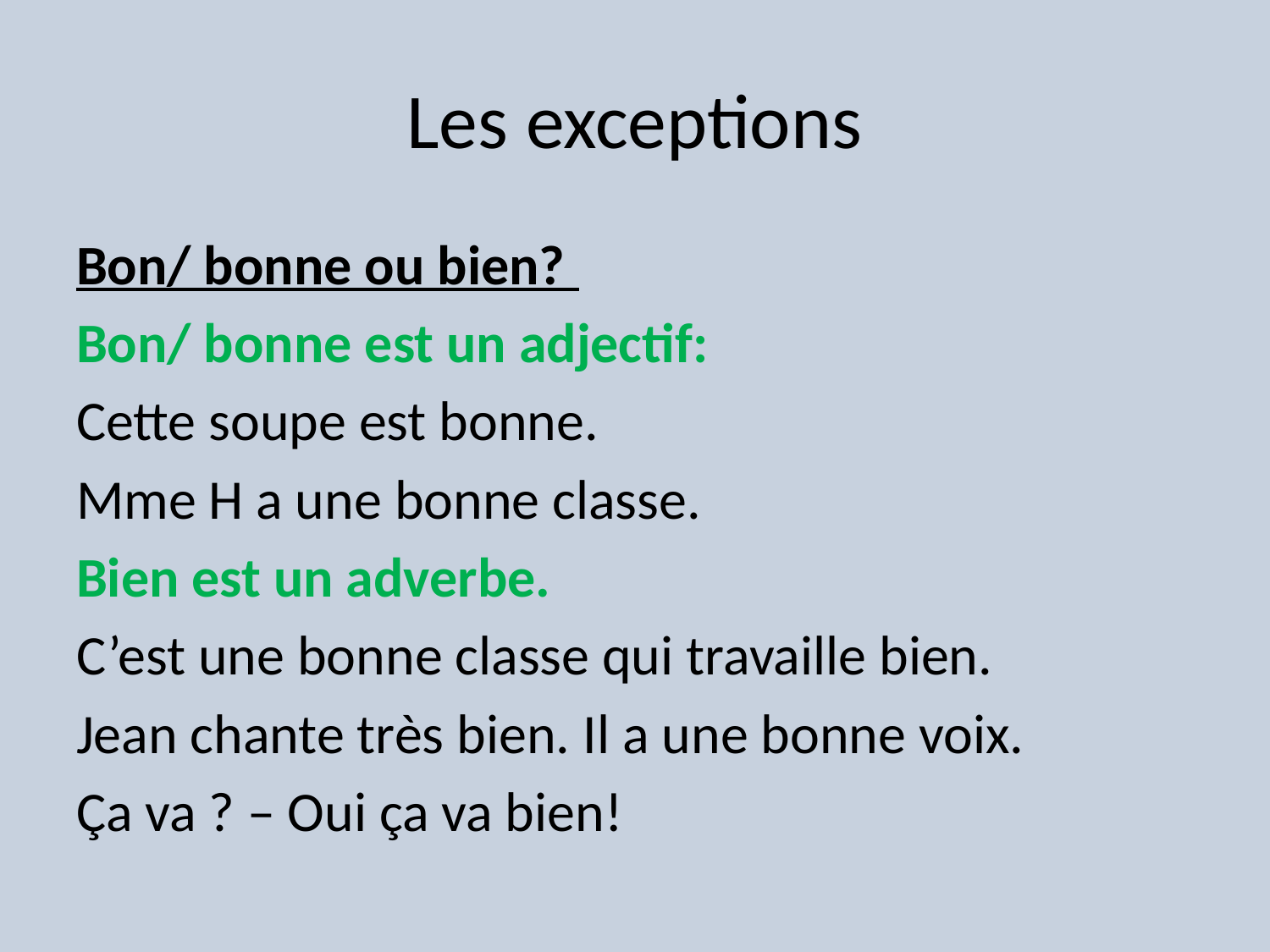

# Les exceptions
Bon/ bonne ou bien?
Bon/ bonne est un adjectif:
Cette soupe est bonne.
Mme H a une bonne classe.
Bien est un adverbe.
C’est une bonne classe qui travaille bien.
Jean chante très bien. Il a une bonne voix.
Ça va ? – Oui ça va bien!